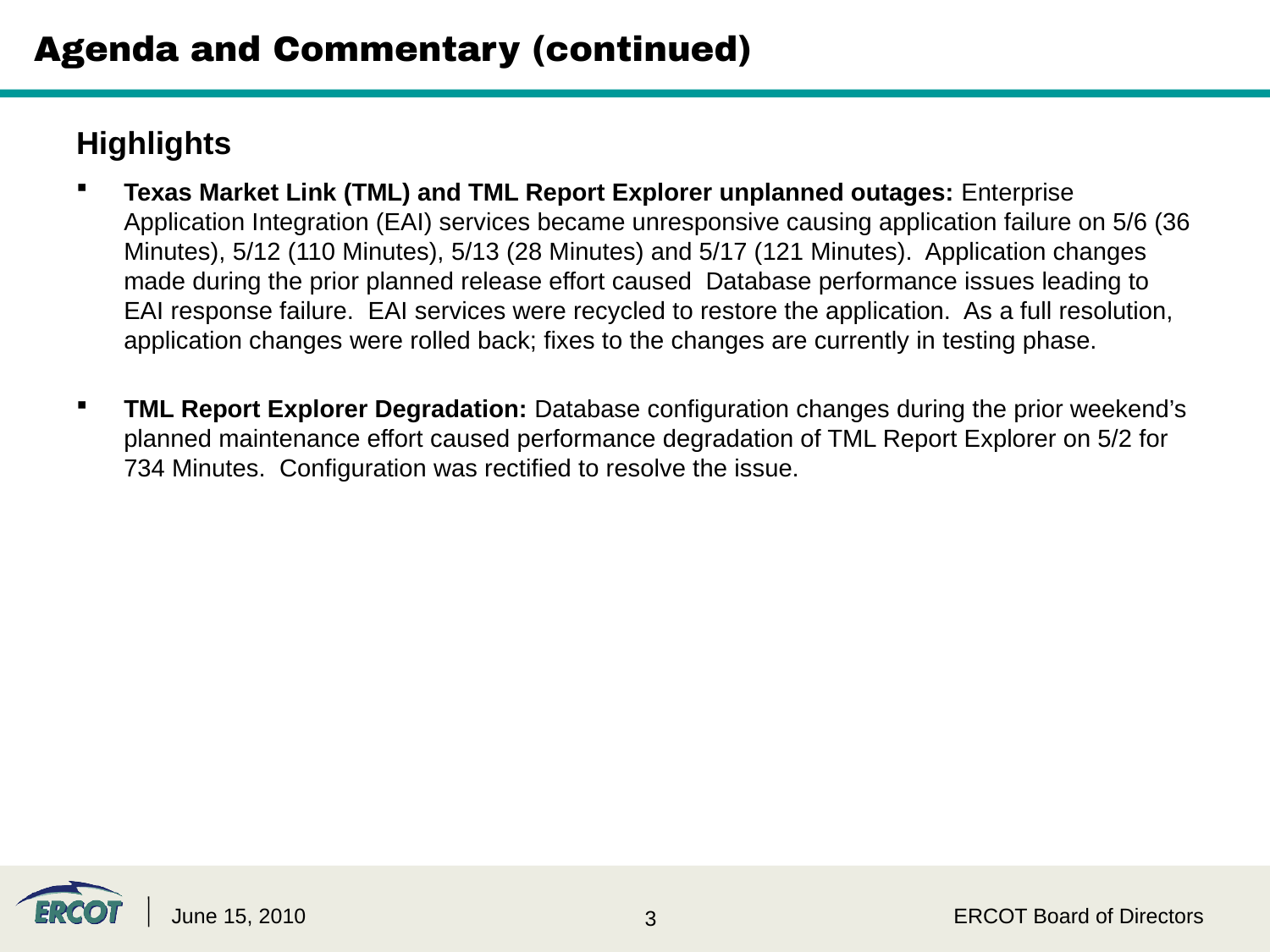

# Agenda and Commentary (continued)
Highlights
Texas Market Link (TML) and TML Report Explorer unplanned outages: Enterprise Application Integration (EAI) services became unresponsive causing application failure on 5/6 (36 Minutes), 5/12 (110 Minutes), 5/13 (28 Minutes) and 5/17 (121 Minutes).  Application changes made during the prior planned release effort caused  Database performance issues leading to EAI response failure.  EAI services were recycled to restore the application.  As a full resolution, application changes were rolled back; fixes to the changes are currently in testing phase.

TML Report Explorer Degradation: Database configuration changes during the prior weekend’s planned maintenance effort caused performance degradation of TML Report Explorer on 5/2 for 734 Minutes.  Configuration was rectified to resolve the issue.

June 15, 2010
ERCOT Board of Directors